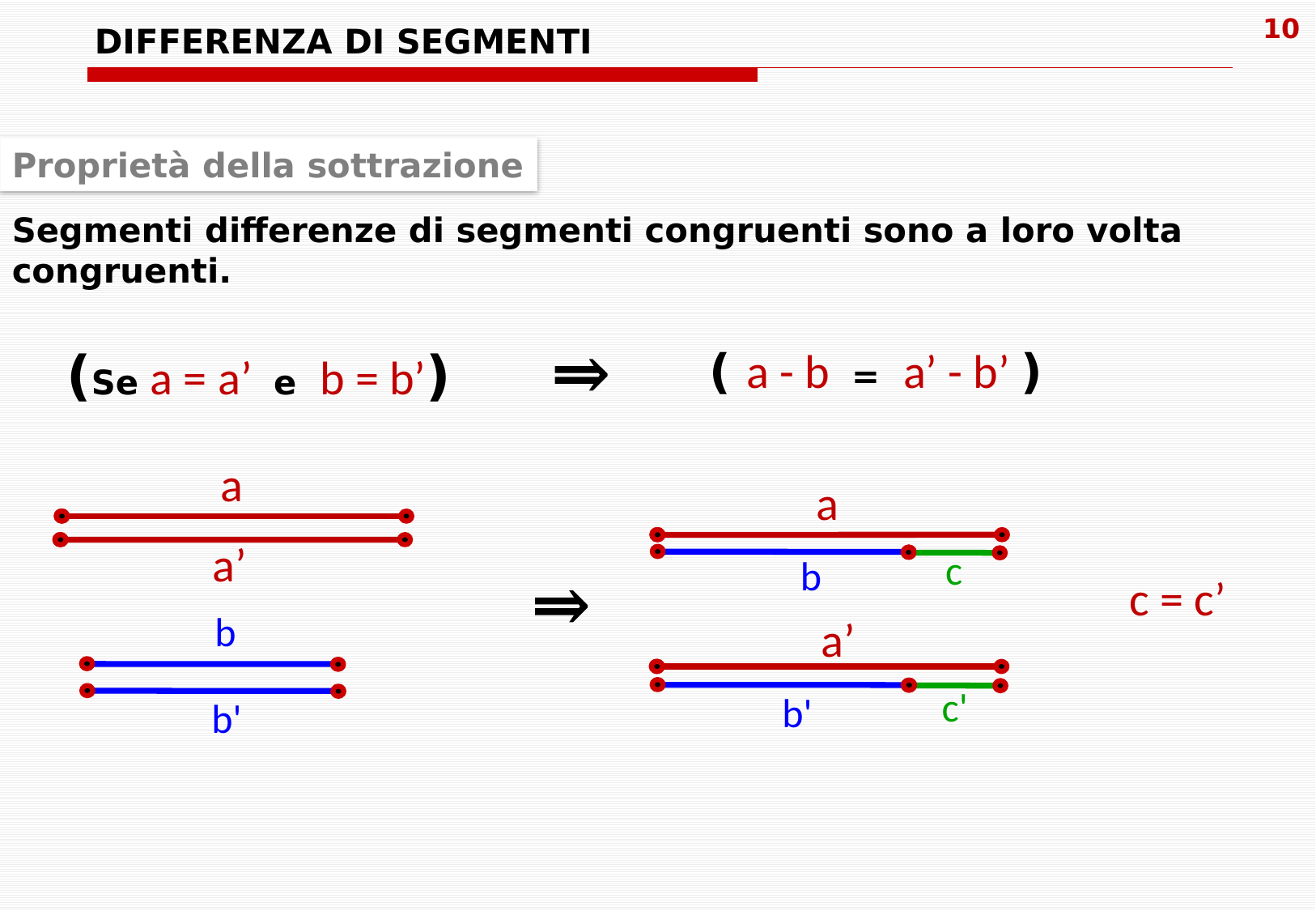

DIFFERENZA DI SEGMENTI
Proprietà della sottrazione
Segmenti differenze di segmenti congruenti sono a loro volta congruenti.
⇒
(Se a = a’  e  b = b’)
( a - b  =  a’ - b’ )
a

a

b

a’

c

⇒
c = c’
b

a’

b'

b'
c'